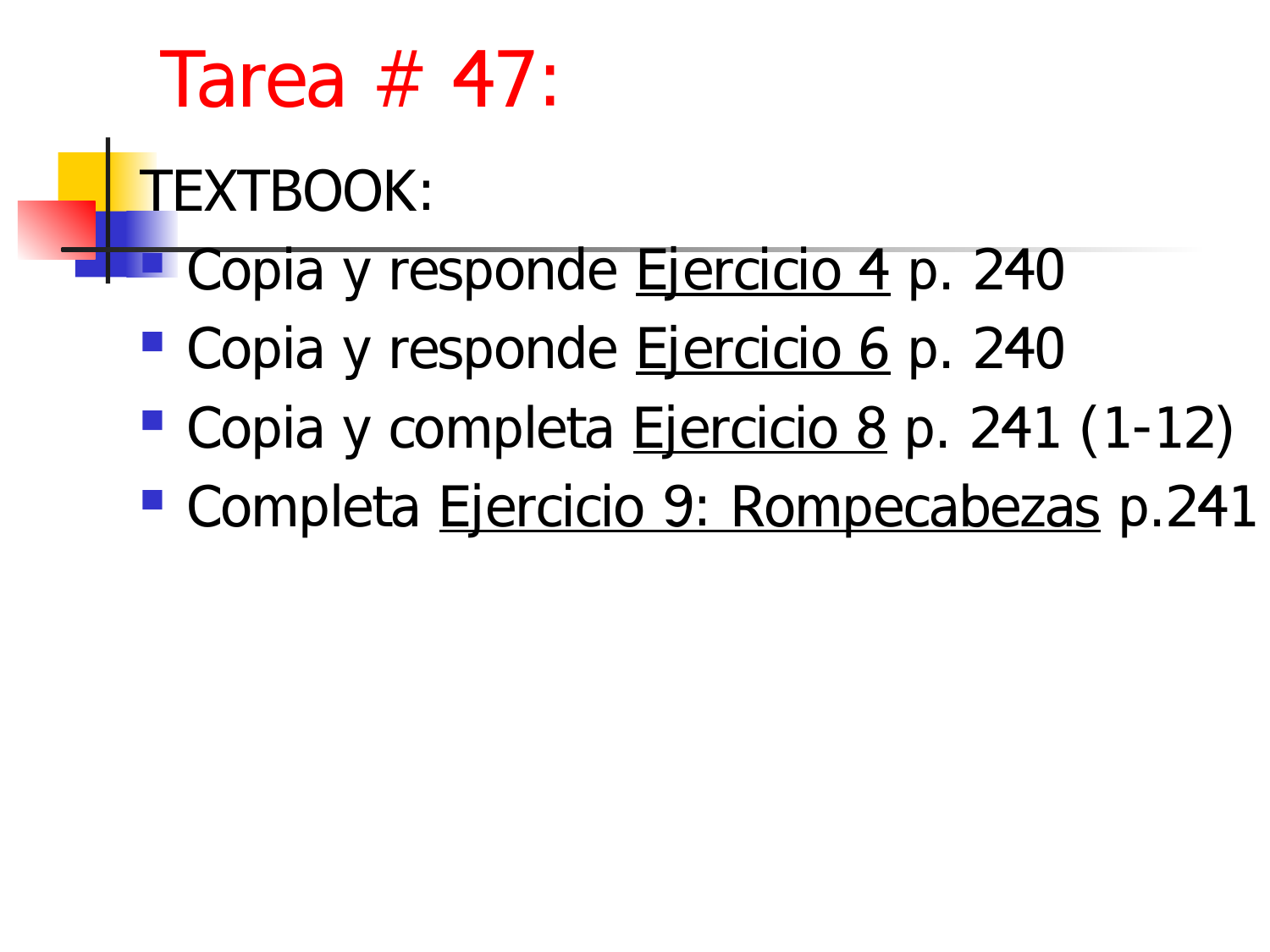

Tarea # 47:
TEXTBOOK:
Copia y responde Ejercicio 4 p. 240
Copia y responde Ejercicio 6 p. 240
Copia y completa Ejercicio 8 p. 241 (1-12)
Completa Ejercicio 9: Rompecabezas p.241